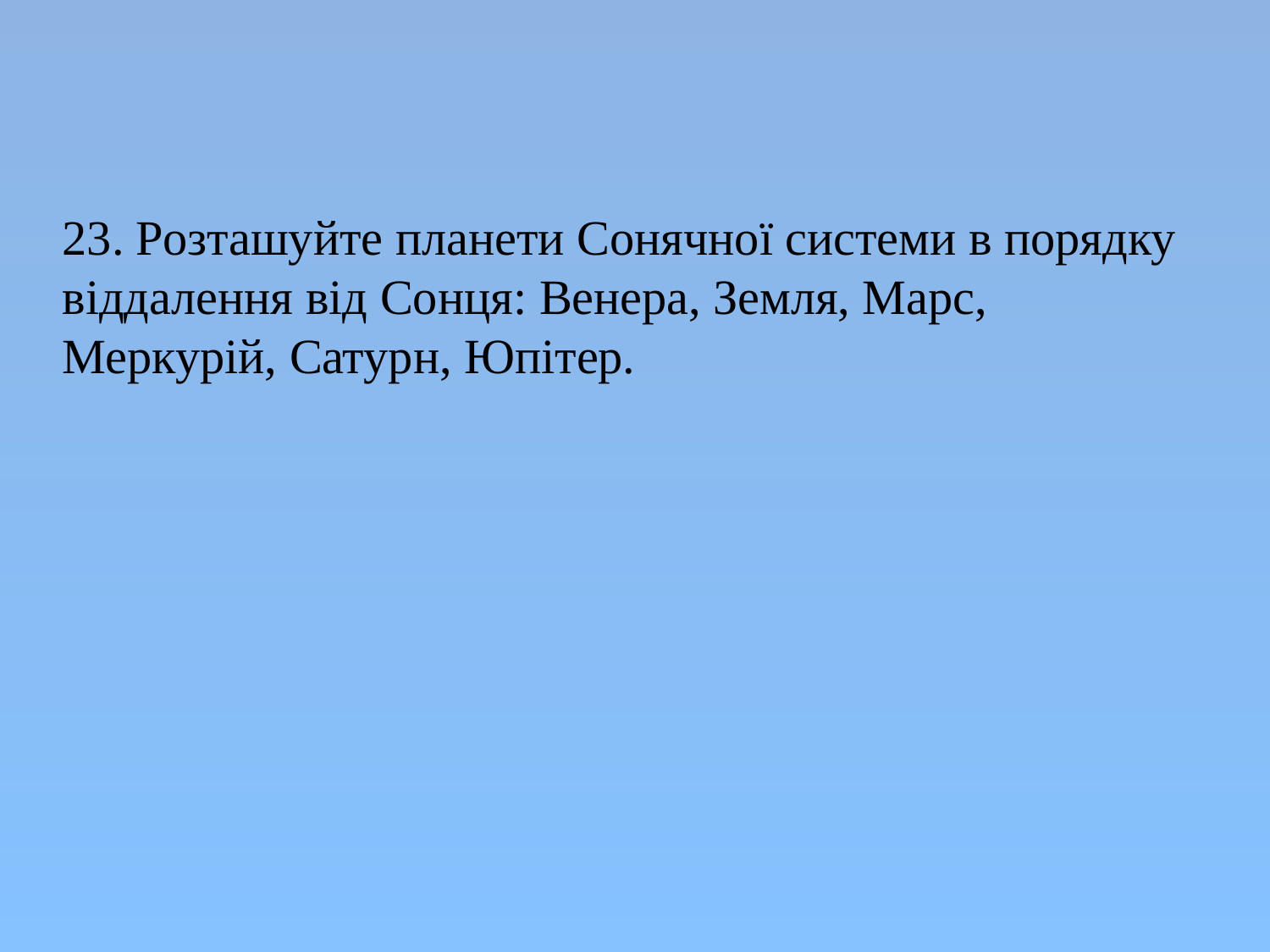

23. Розташуйте планети Сонячної системи в порядку віддалення від Сонця: Венера, Земля, Марс, Меркурій, Сатурн, Юпітер.